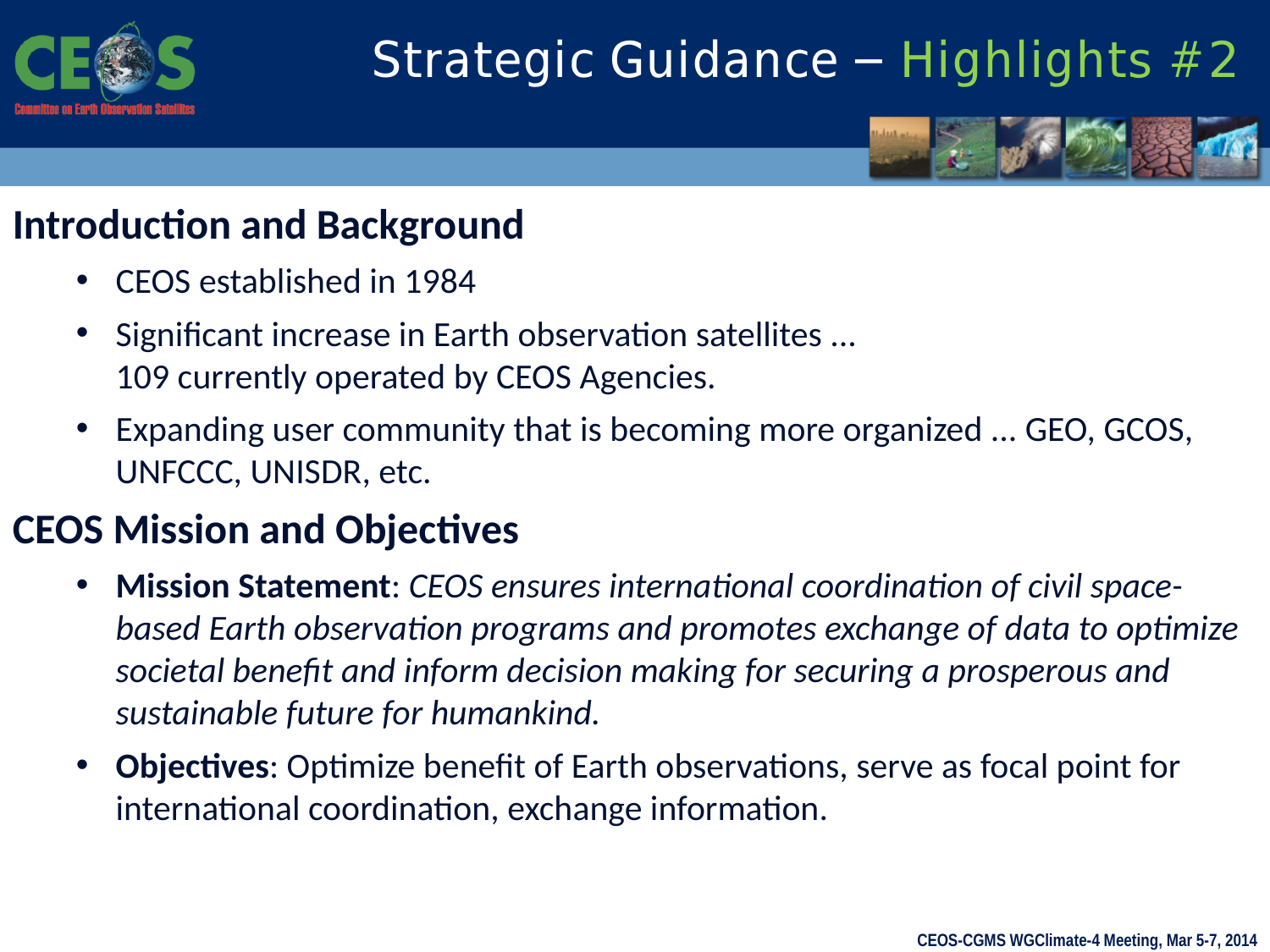

Strategic Guidance – Highlights #2
Introduction and Background
CEOS established in 1984
Significant increase in Earth observation satellites ...
109 currently operated by CEOS Agencies.
Expanding user community that is becoming more organized ... GEO, GCOS, UNFCCC, UNISDR, etc.
CEOS Mission and Objectives
Mission Statement: CEOS ensures international coordination of civil space-based Earth observation programs and promotes exchange of data to optimize societal benefit and inform decision making for securing a prosperous and sustainable future for humankind.
Objectives: Optimize benefit of Earth observations, serve as focal point for international coordination, exchange information.
CEOS-CGMS WGClimate-4 Meeting, Mar 5-7, 2014